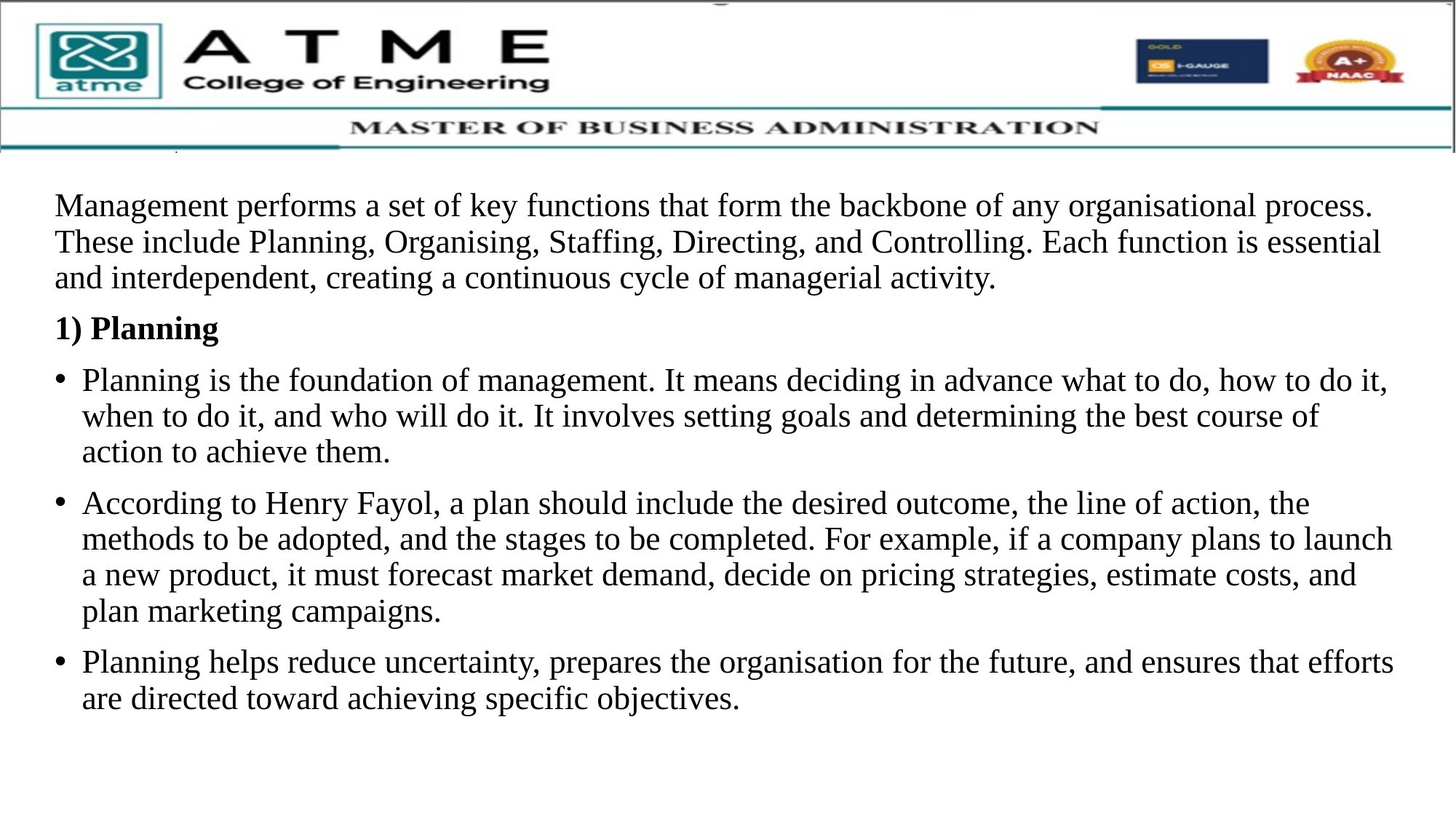

Management performs a set of key functions that form the backbone of any organisational process. These include Planning, Organising, Staffing, Directing, and Controlling. Each function is essential and interdependent, creating a continuous cycle of managerial activity.
1) Planning
Planning is the foundation of management. It means deciding in advance what to do, how to do it, when to do it, and who will do it. It involves setting goals and determining the best course of action to achieve them.
According to Henry Fayol, a plan should include the desired outcome, the line of action, the methods to be adopted, and the stages to be completed. For example, if a company plans to launch a new product, it must forecast market demand, decide on pricing strategies, estimate costs, and plan marketing campaigns.
Planning helps reduce uncertainty, prepares the organisation for the future, and ensures that efforts are directed toward achieving specific objectives.